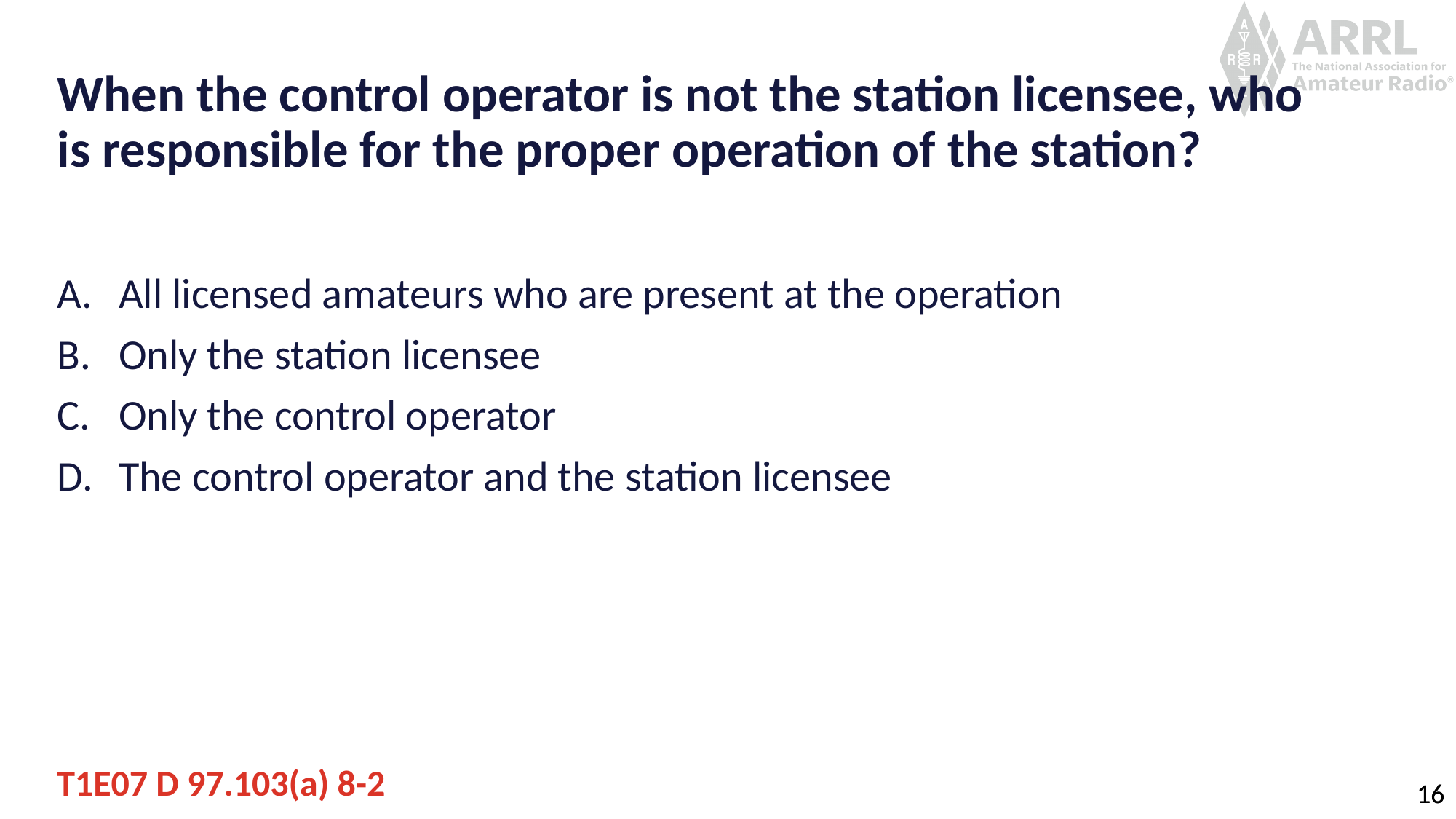

# When the control operator is not the station licensee, who is responsible for the proper operation of the station?
All licensed amateurs who are present at the operation
Only the station licensee
Only the control operator
The control operator and the station licensee
T1E07 D 97.103(a) 8-2